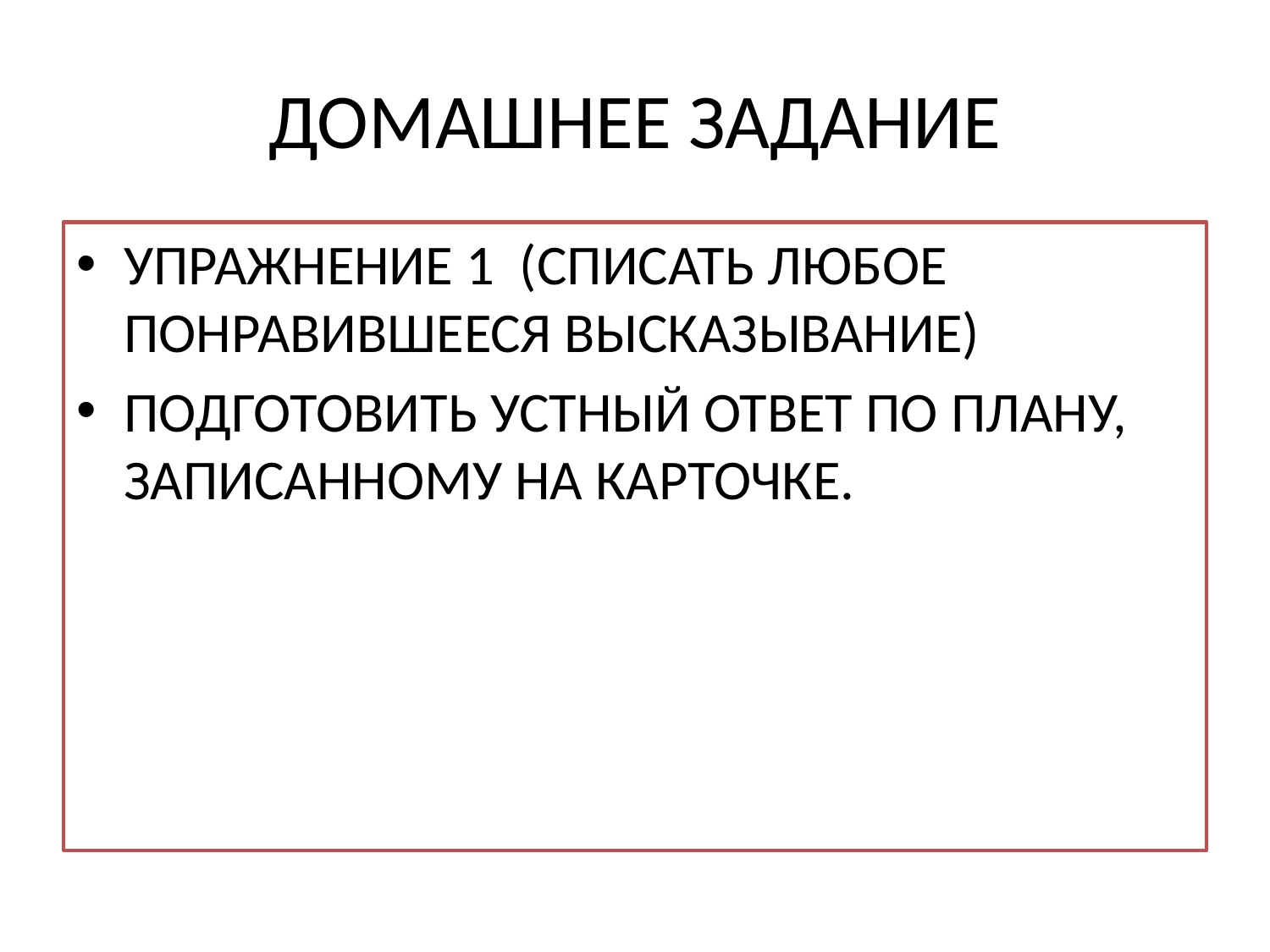

# ДОМАШНЕЕ ЗАДАНИЕ
УПРАЖНЕНИЕ 1  (СПИСАТЬ ЛЮБОЕ ПОНРАВИВШЕЕСЯ ВЫСКАЗЫВАНИЕ)
ПОДГОТОВИТЬ УСТНЫЙ ОТВЕТ ПО ПЛАНУ, ЗАПИСАННОМУ НА КАРТОЧКЕ.